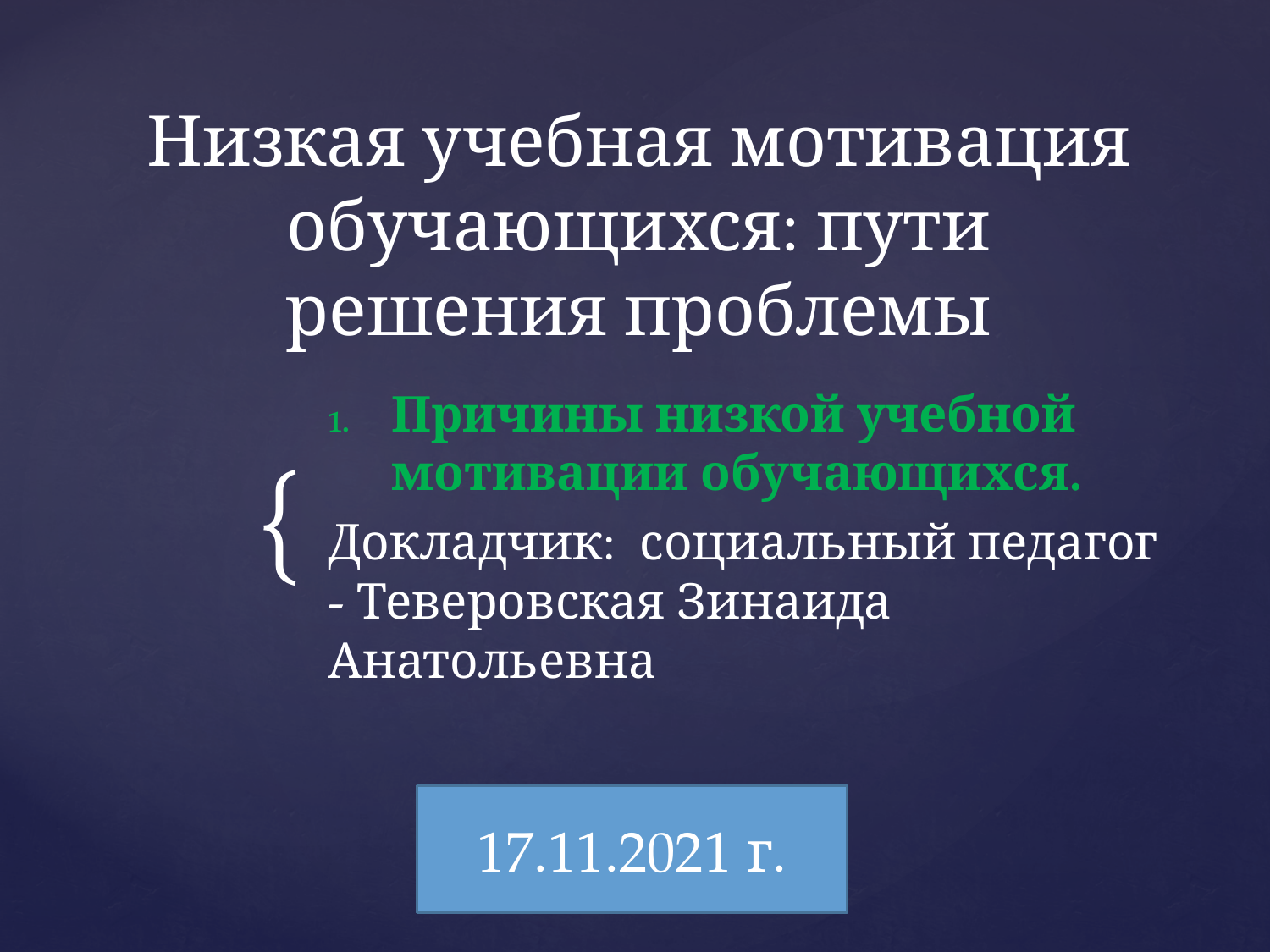

# Низкая учебная мотивация обучающихся: пути решения проблемы
Причины низкой учебной мотивации обучающихся.
Докладчик:  социальный педагог - Теверовская Зинаида Анатольевна

17.11.2021 г.